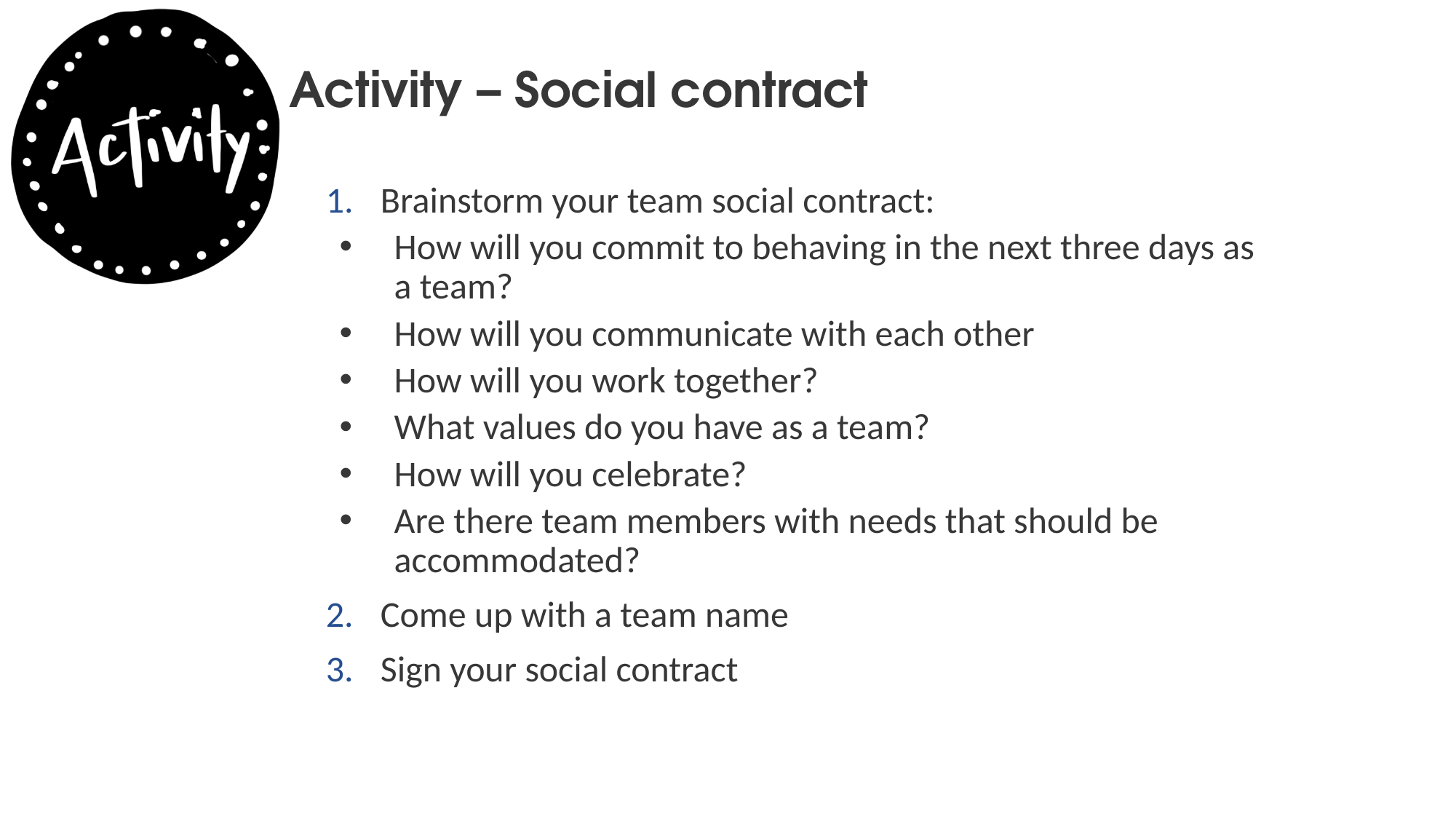

# Activity – Social contract
Brainstorm your team social contract:
How will you commit to behaving in the next three days as a team?
How will you communicate with each other
How will you work together?
What values do you have as a team?
How will you celebrate?
Are there team members with needs that should be accommodated?
Come up with a team name
Sign your social contract